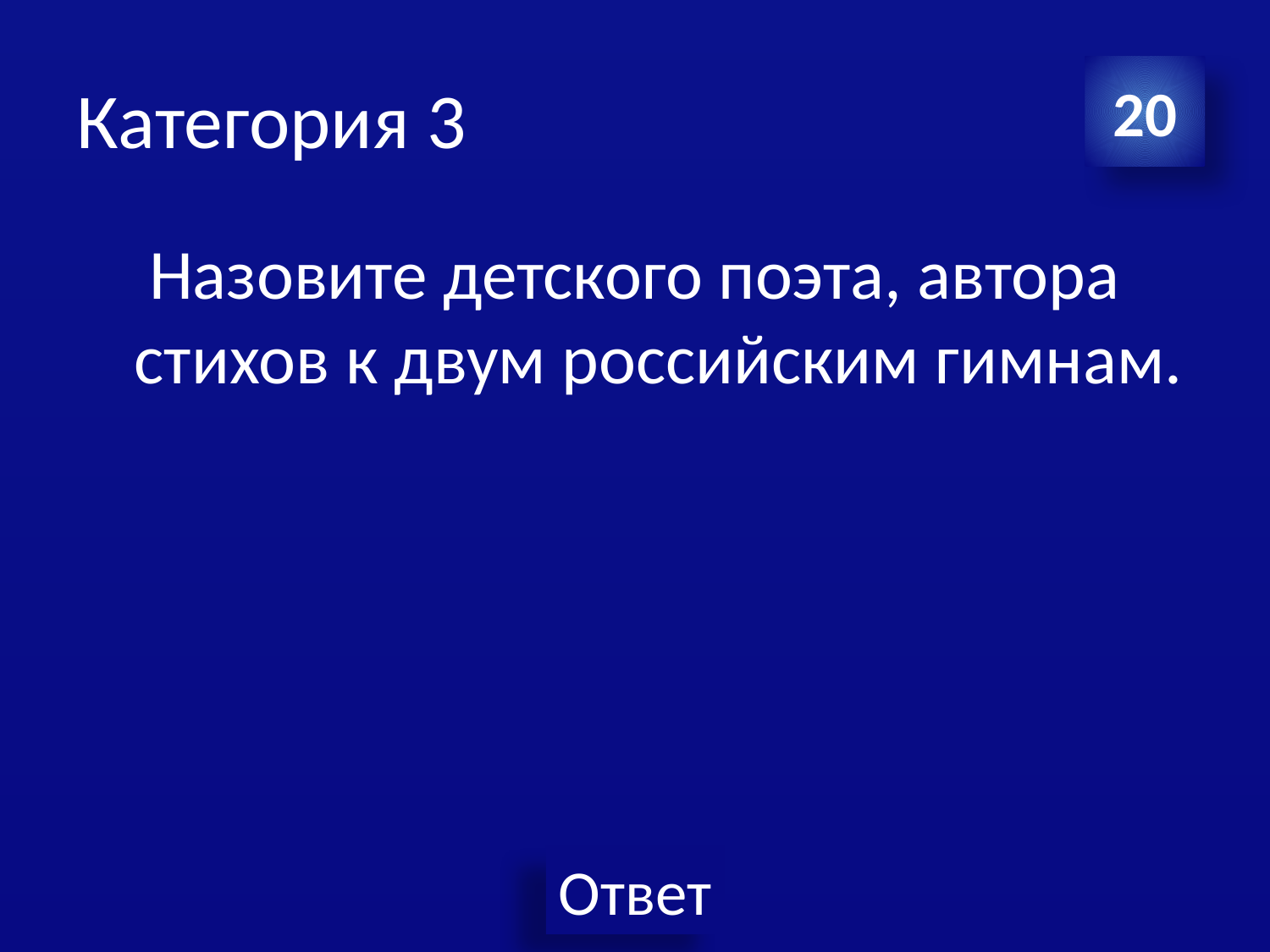

# Категория 3
20
Назовите детского поэта, автора стихов к двум российским гимнам.